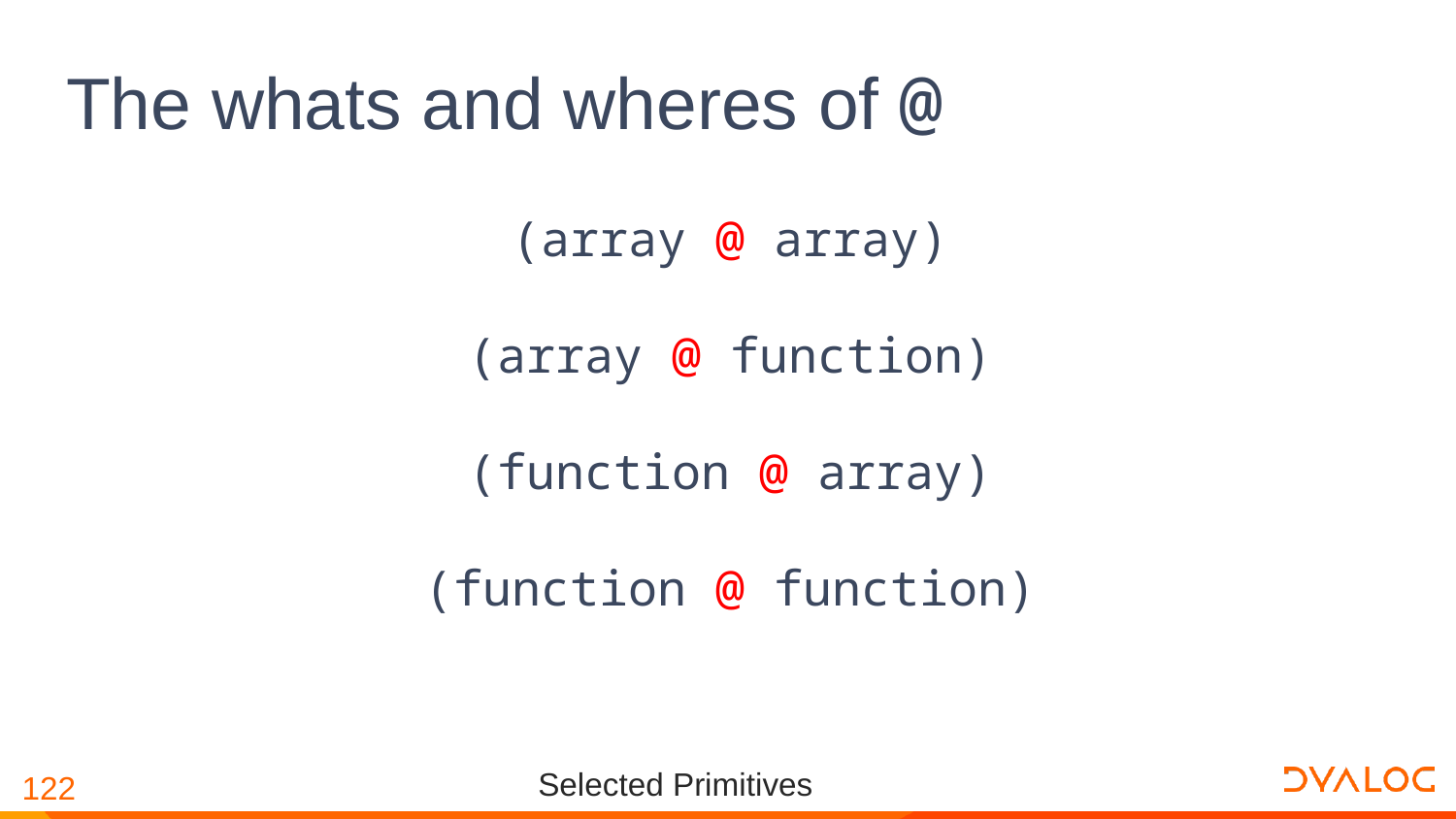

# The whats and wheres of @
(array @ array)

(array @ function)

(function @ array)

(function @ function)